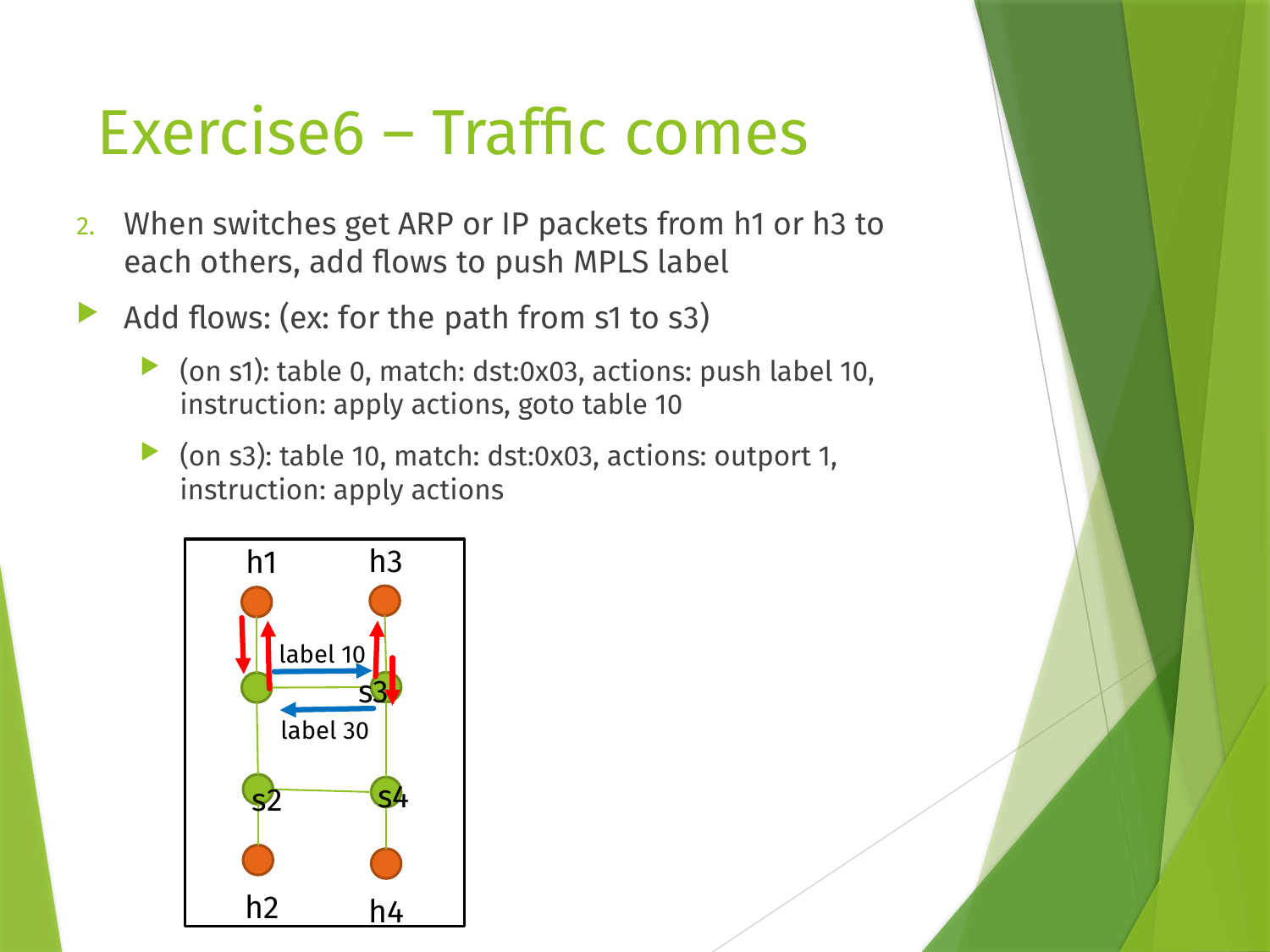

# Exercise6 – Traffic comes
When switches get ARP or IP packets from h1 or h3 to each others, add flows to push MPLS label
Add flows: (ex: for the path from s1 to s3)
(on s1): table 0, match: dst:0x03, actions: push label 10, instruction: apply actions, goto table 10
(on s3): table 10, match: dst:0x03, actions: outport 1, instruction: apply actions

h3
h1

s3

s4
s2

h2
h4

label 10
label 30